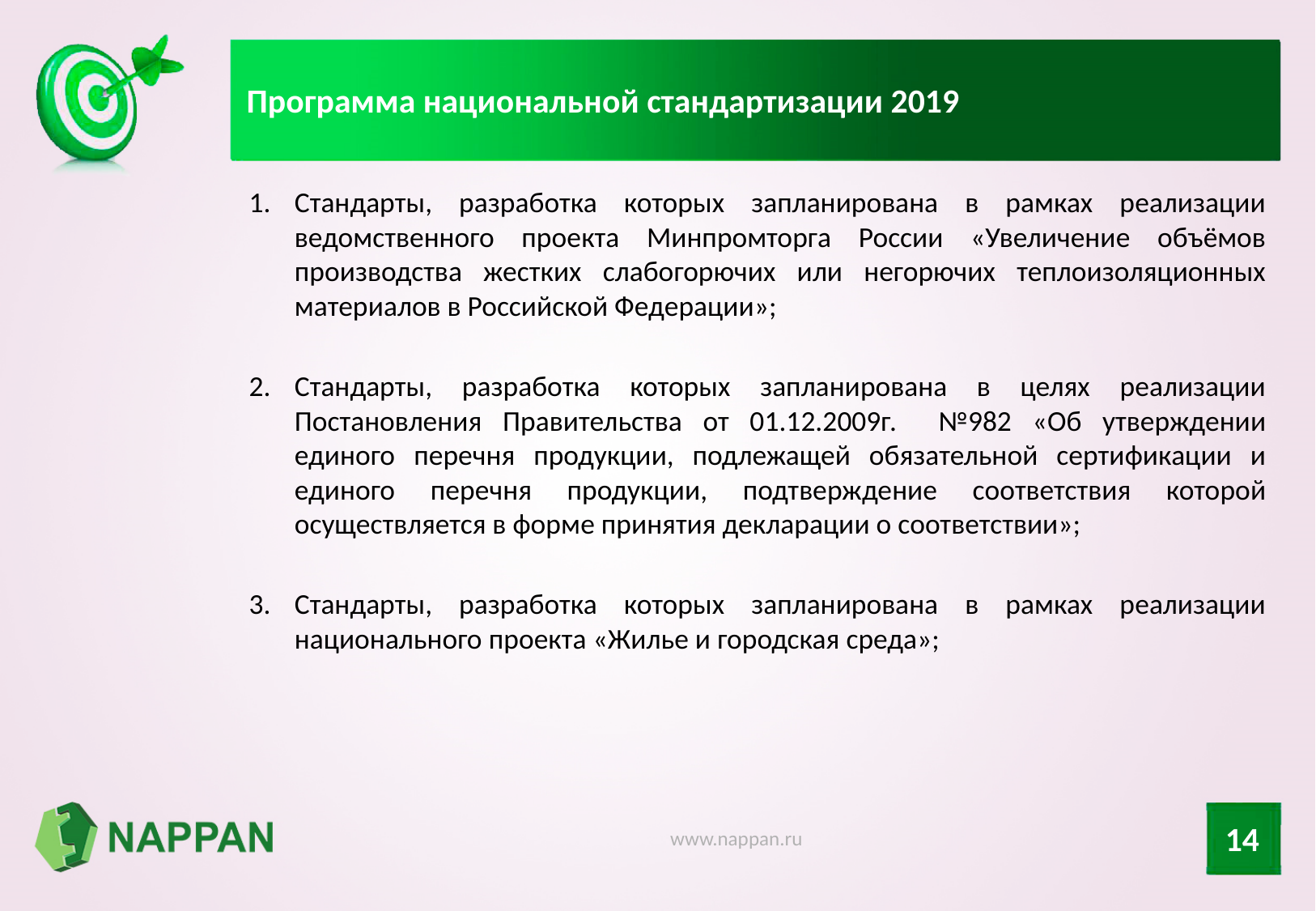

# Программа национальной стандартизации 2019
Стандарты, разработка которых запланирована в рамках реализации ведомственного проекта Минпромторга России «Увеличение объёмов производства жестких слабогорючих или негорючих теплоизоляционных материалов в Российской Федерации»;

Стандарты, разработка которых запланирована в целях реализации Постановления Правительства от 01.12.2009г.  №982 «Об утверждении единого перечня продукции, подлежащей обязательной сертификации и единого перечня продукции, подтверждение соответствия которой осуществляется в форме принятия декларации о соответствии»;

Стандарты, разработка которых запланирована в рамках реализации национального проекта «Жилье и городская среда»;
14
www.nappan.ru